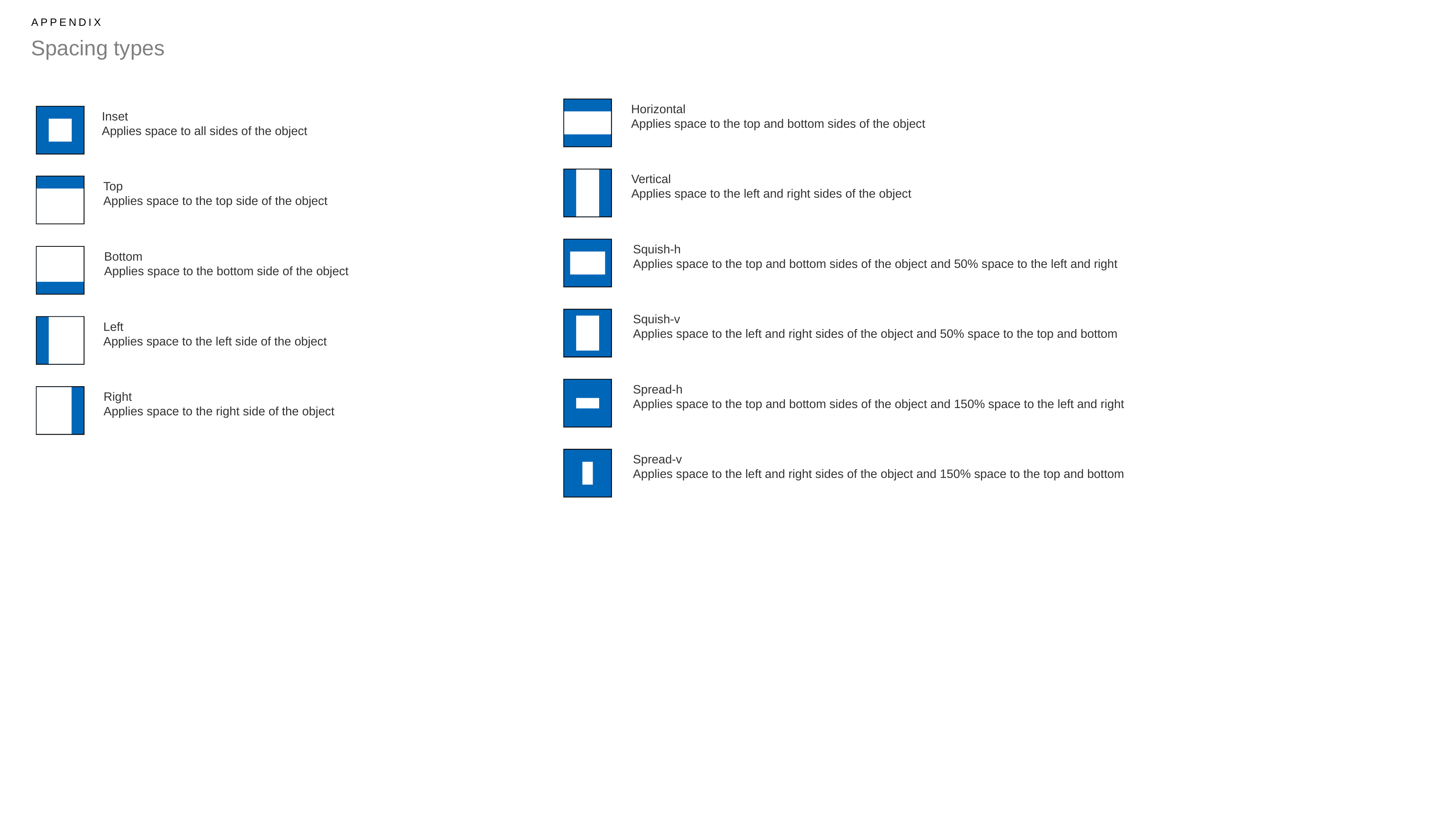

APPENDIX
Spacing types

Horizontal
Applies space to the top and bottom sides of the object

Inset
Applies space to all sides of the object

Vertical
Applies space to the left and right sides of the object

Top
Applies space to the top side of the object

Squish-h
Applies space to the top and bottom sides of the object and 50% space to the left and right

Bottom
Applies space to the bottom side of the object

Squish-v
Applies space to the left and right sides of the object and 50% space to the top and bottom

Left
Applies space to the left side of the object

Spread-h
Applies space to the top and bottom sides of the object and 150% space to the left and right

Right
Applies space to the right side of the object

Spread-v
Applies space to the left and right sides of the object and 150% space to the top and bottom